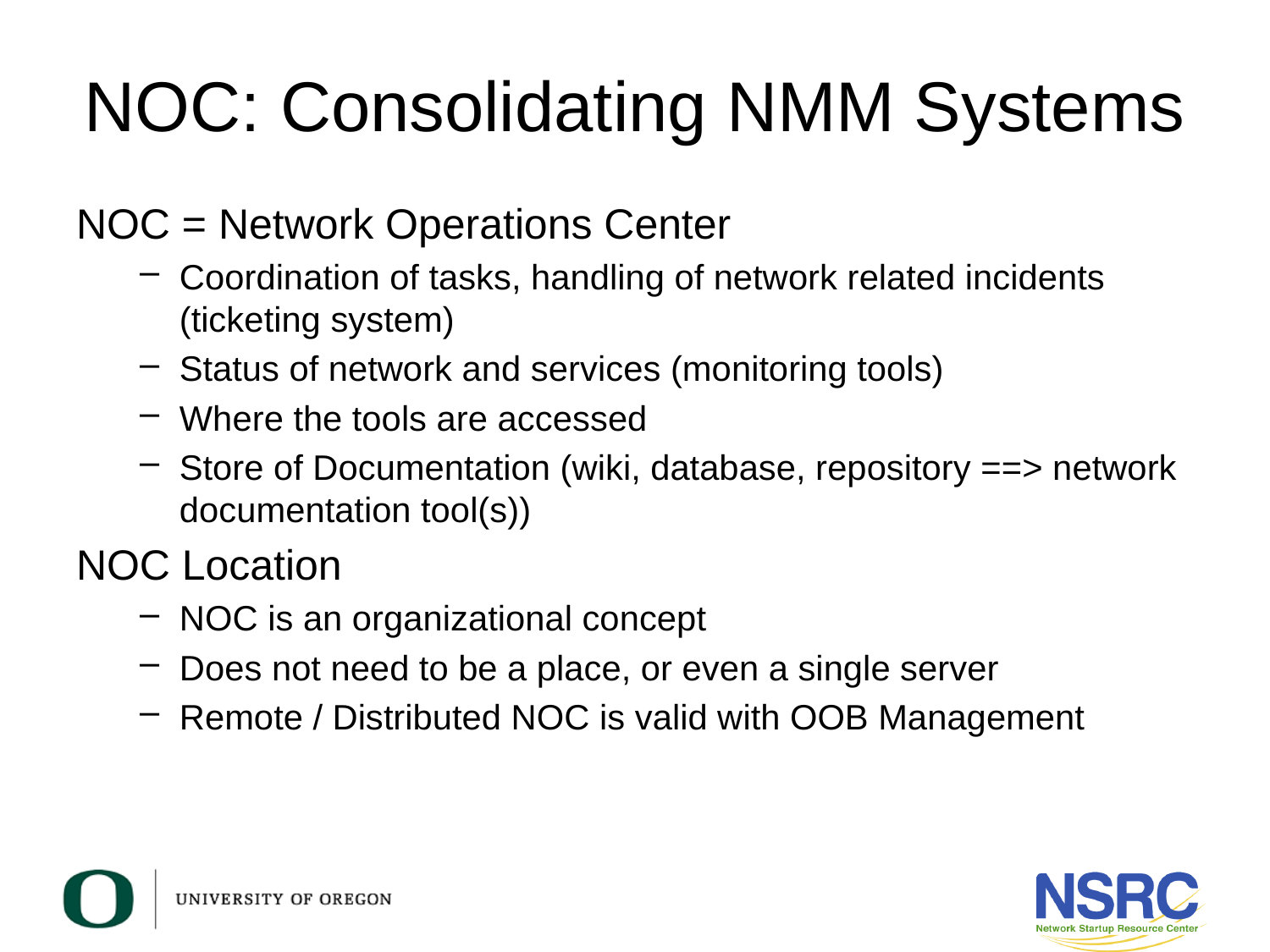

# NOC: Consolidating NMM Systems
NOC = Network Operations Center
Coordination of tasks, handling of network related incidents (ticketing system)
Status of network and services (monitoring tools)
Where the tools are accessed
Store of Documentation (wiki, database, repository ==> network documentation tool(s))
NOC Location
NOC is an organizational concept
Does not need to be a place, or even a single server
Remote / Distributed NOC is valid with OOB Management